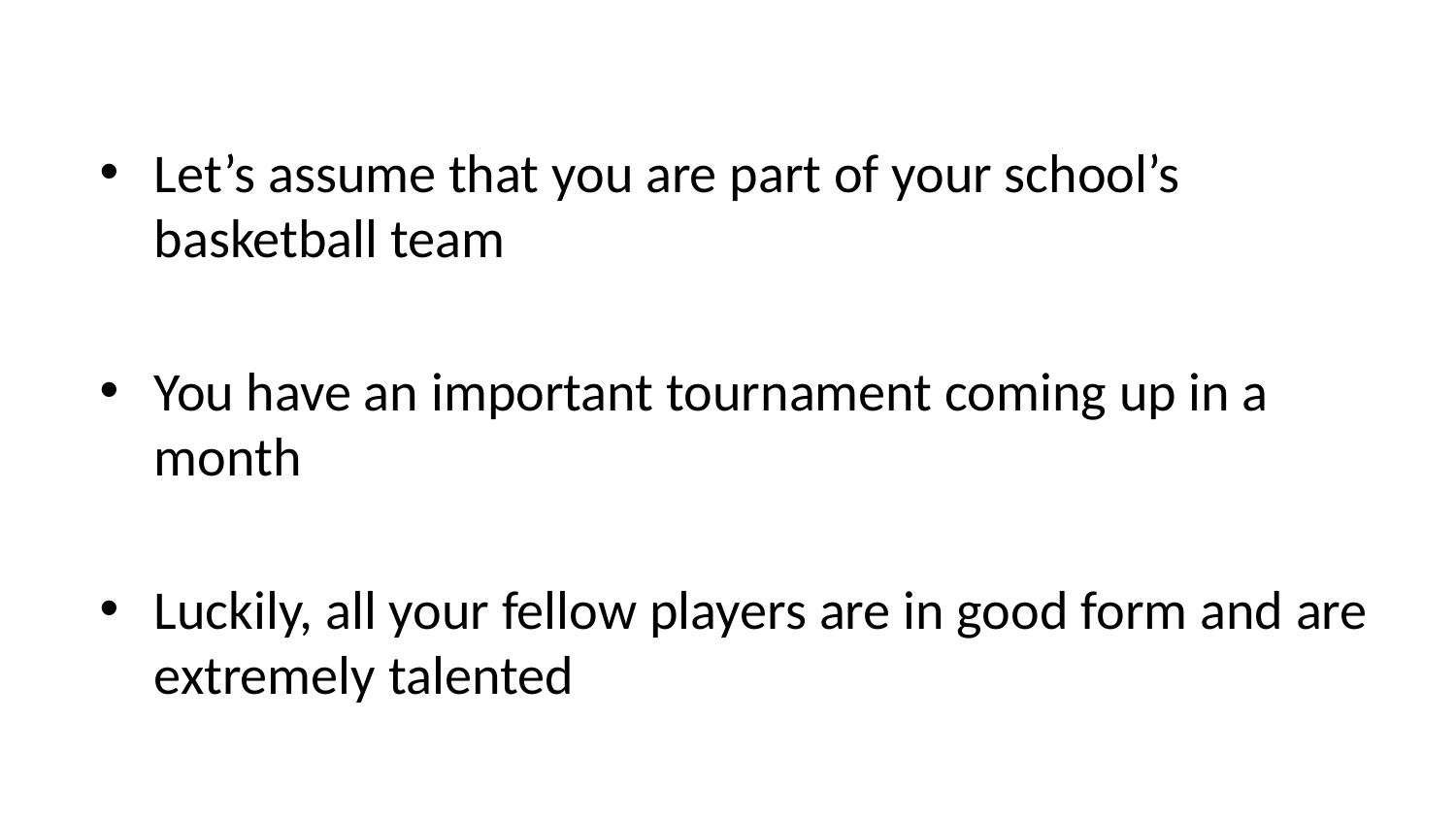

Let’s assume that you are part of your school’s basketball team

You have an important tournament coming up in a month

Luckily, all your fellow players are in good form and are extremely talented